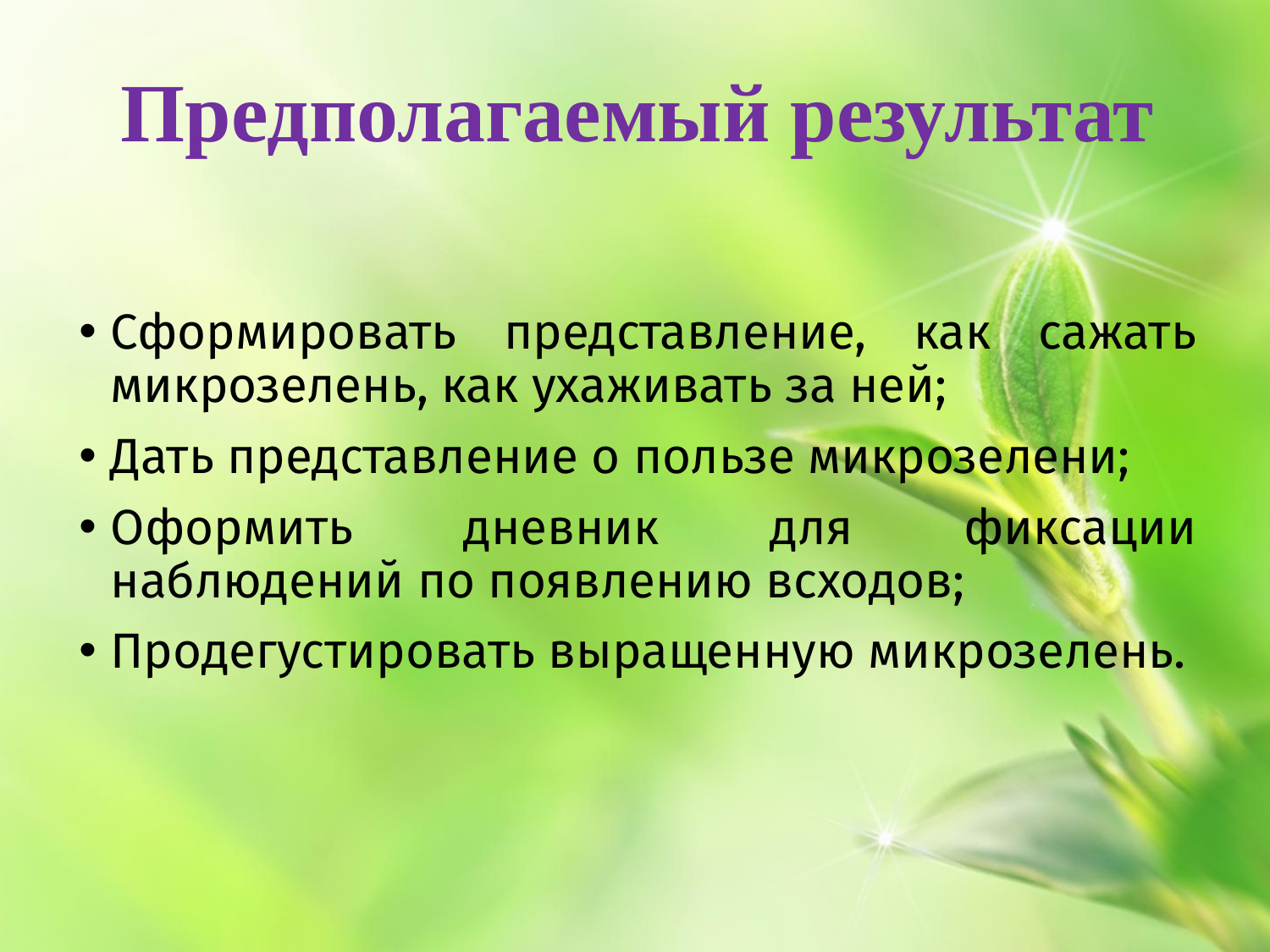

Предполагаемый результат
Сформировать представление, как сажать микрозелень, как ухаживать за ней;
Дать представление о пользе микрозелени;
Оформить дневник для фиксации наблюдений по появлению всходов;
Продегустировать выращенную микрозелень.